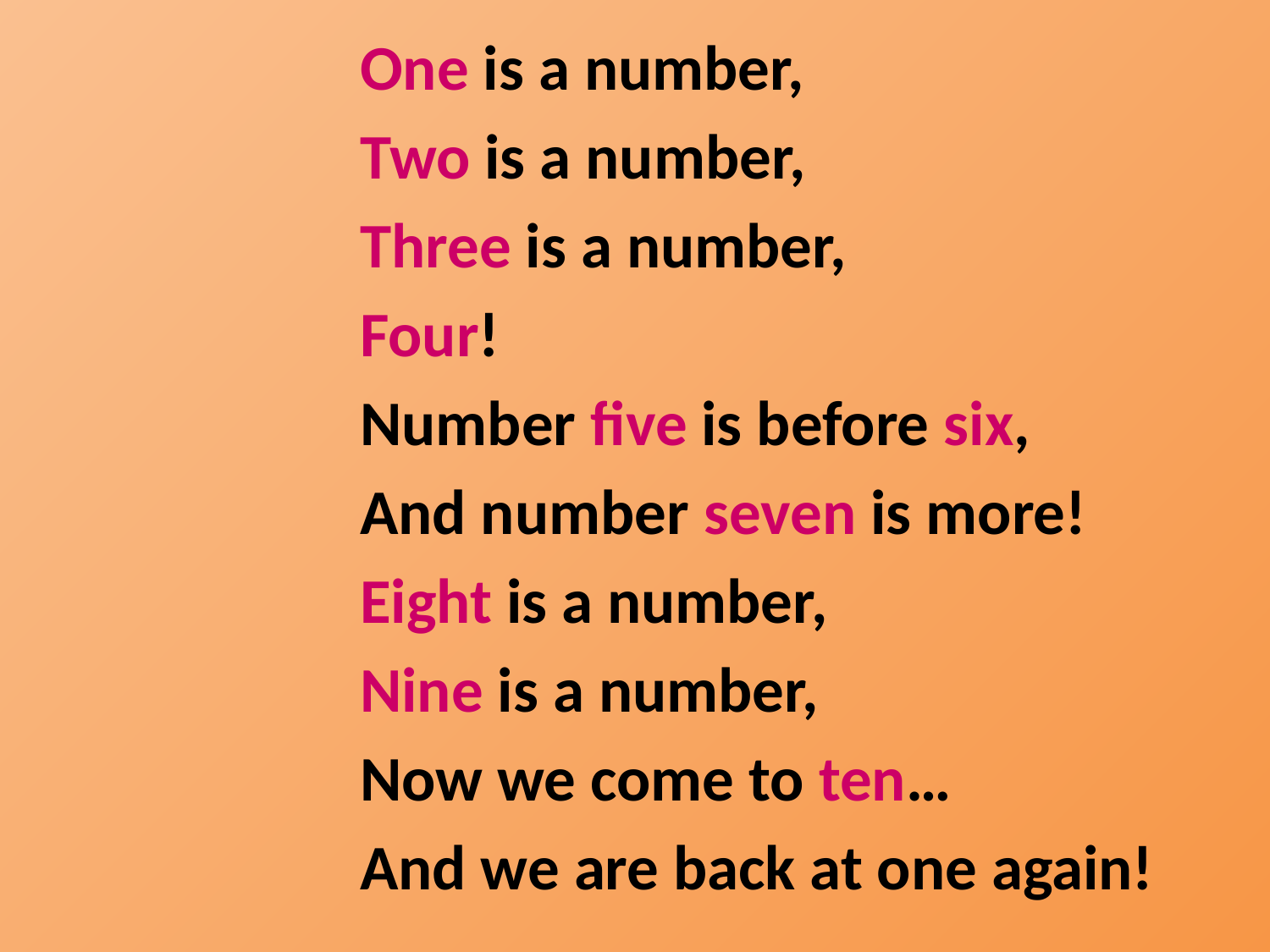

One is a number,
Two is a number,
Three is a number,
Four!
Number five is before six,
And number seven is more!
Eight is a number,
Nine is a number,
Now we come to ten…
And we are back at one again!